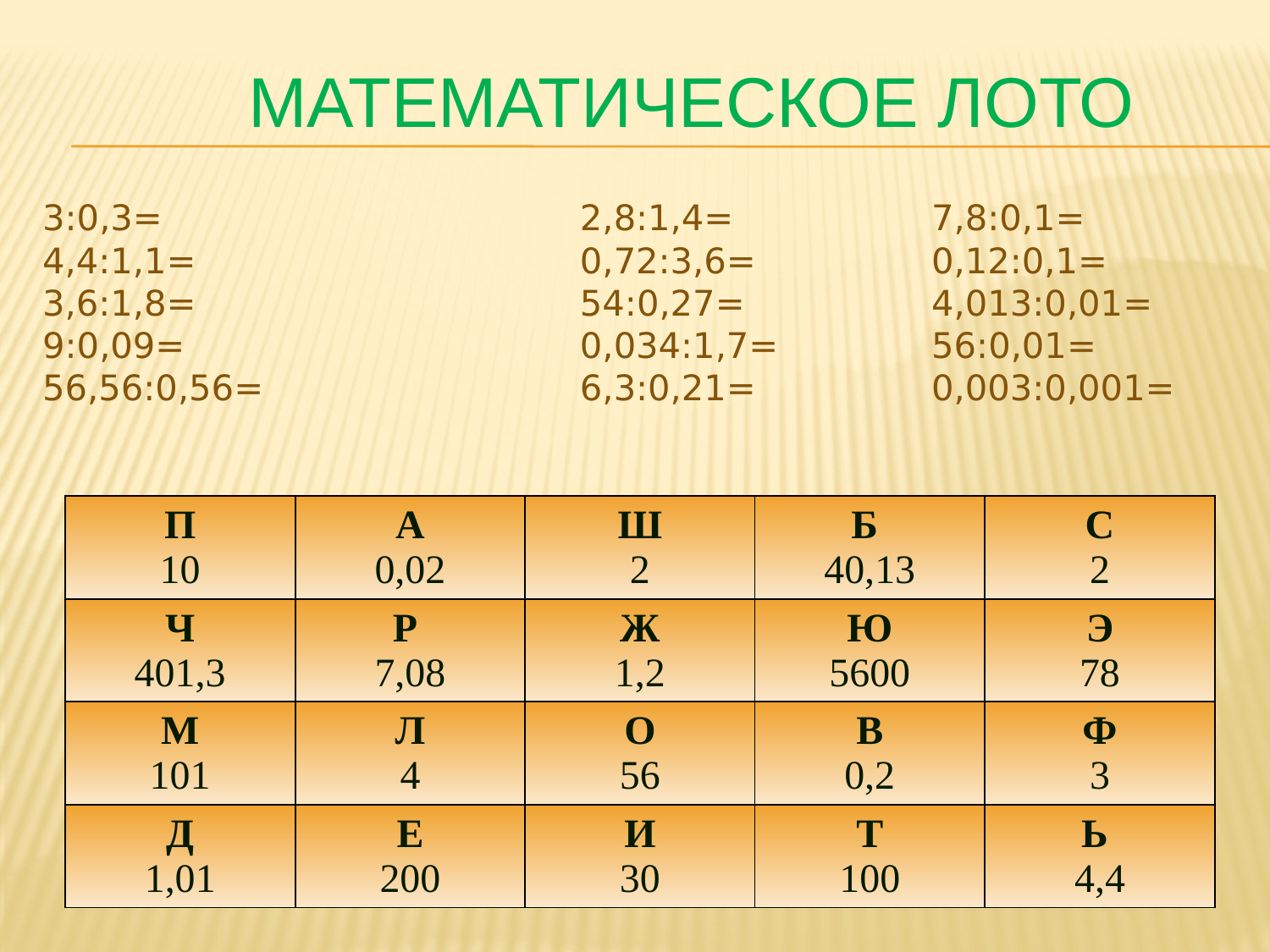

# Математическое лото
3:0,3= 		2,8:1,4=		7,8:0,1=
4,4:1,1=		0,72:3,6=		0,12:0,1=
3,6:1,8=		54:0,27=		4,013:0,01=
9:0,09=		0,034:1,7=		56:0,01=
56,56:0,56=		6,3:0,21=		0,003:0,001=
| П 10 | А 0,02 | Ш 2 | Б 40,13 | С 2 |
| --- | --- | --- | --- | --- |
| Ч 401,3 | Р 7,08 | Ж 1,2 | Ю 5600 | Э 78 |
| М 101 | Л 4 | О 56 | В 0,2 | Ф 3 |
| Д 1,01 | Е 200 | И 30 | Т 100 | Ь 4,4 |